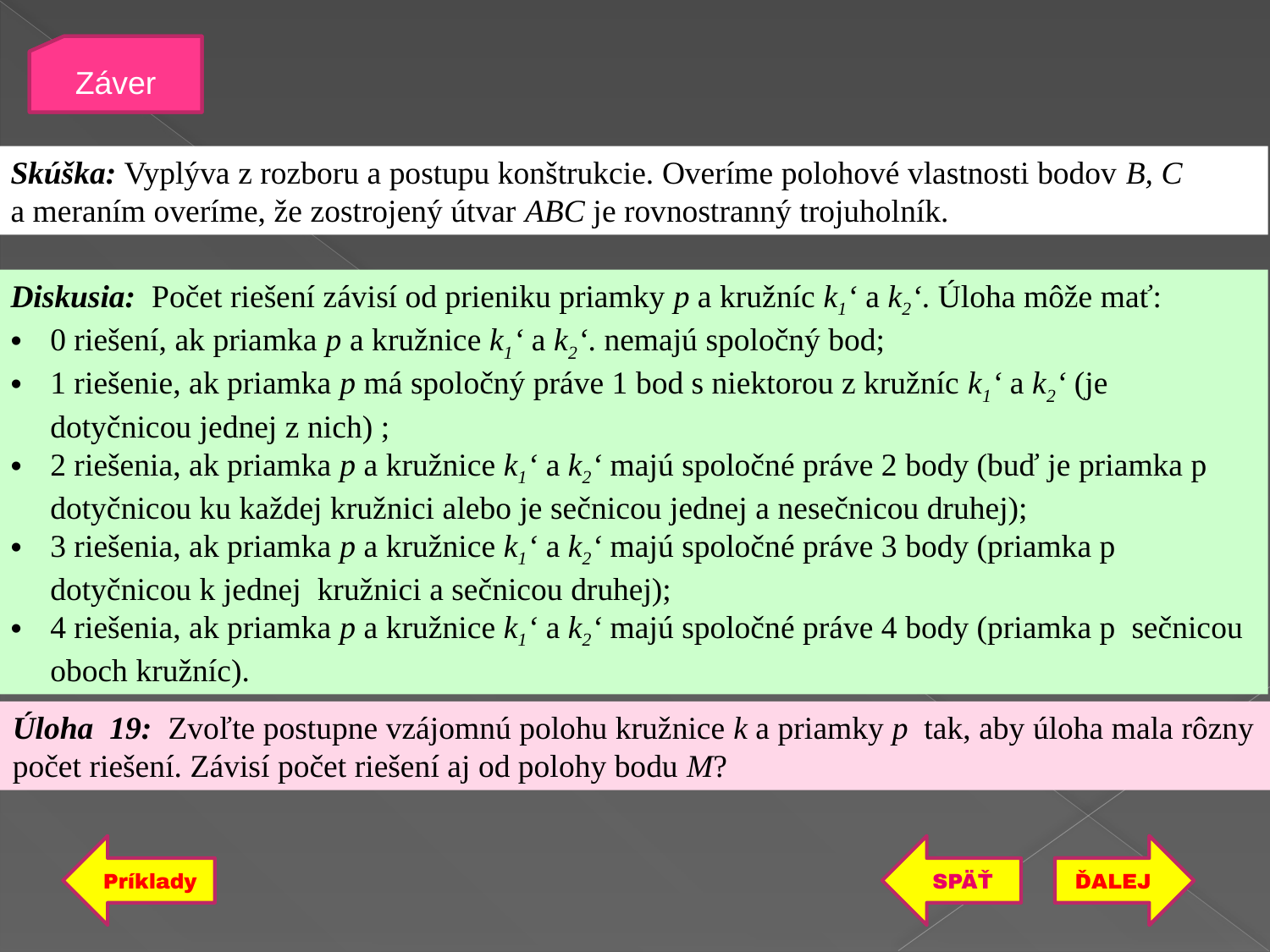

Záver
Záver
Skúška: Vyplýva z rozboru a postupu konštrukcie. Overíme polohové vlastnosti bodov B, C a meraním overíme, že zostrojený útvar ABC je rovnostranný trojuholník.
Diskusia:  Počet riešení závisí od prieniku priamky p a kružníc k1‘ a k2‘. Úloha môže mať:
0 riešení, ak priamka p a kružnice k1‘ a k2‘. nemajú spoločný bod;
1 riešenie, ak priamka p má spoločný práve 1 bod s niektorou z kružníc k1‘ a k2‘ (je dotyčnicou jednej z nich) ;
2 riešenia, ak priamka p a kružnice k1‘ a k2‘ majú spoločné práve 2 body (buď je priamka p dotyčnicou ku každej kružnici alebo je sečnicou jednej a nesečnicou druhej);
3 riešenia, ak priamka p a kružnice k1‘ a k2‘ majú spoločné práve 3 body (priamka p dotyčnicou k jednej  kružnici a sečnicou druhej);
4 riešenia, ak priamka p a kružnice k1‘ a k2‘ majú spoločné práve 4 body (priamka p  sečnicou oboch kružníc).
Úloha  19:  Zvoľte postupne vzájomnú polohu kružnice k a priamky p  tak, aby úloha mala rôzny počet riešení. Závisí počet riešení aj od polohy bodu M?
Príklady
späť
ĎALEJ
ĎALEJ